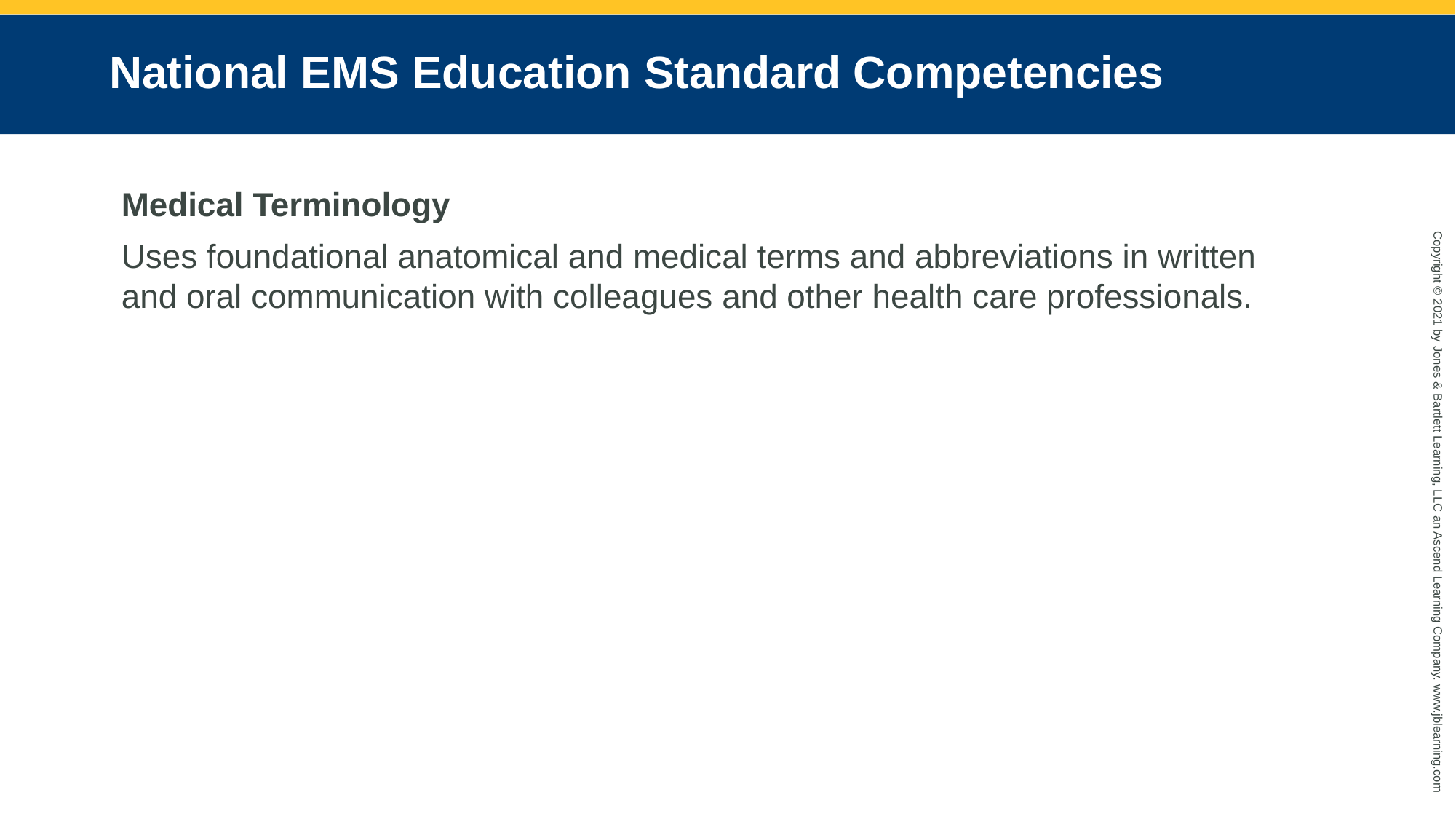

# National EMS Education Standard Competencies
Medical Terminology
Uses foundational anatomical and medical terms and abbreviations in written and oral communication with colleagues and other health care professionals.